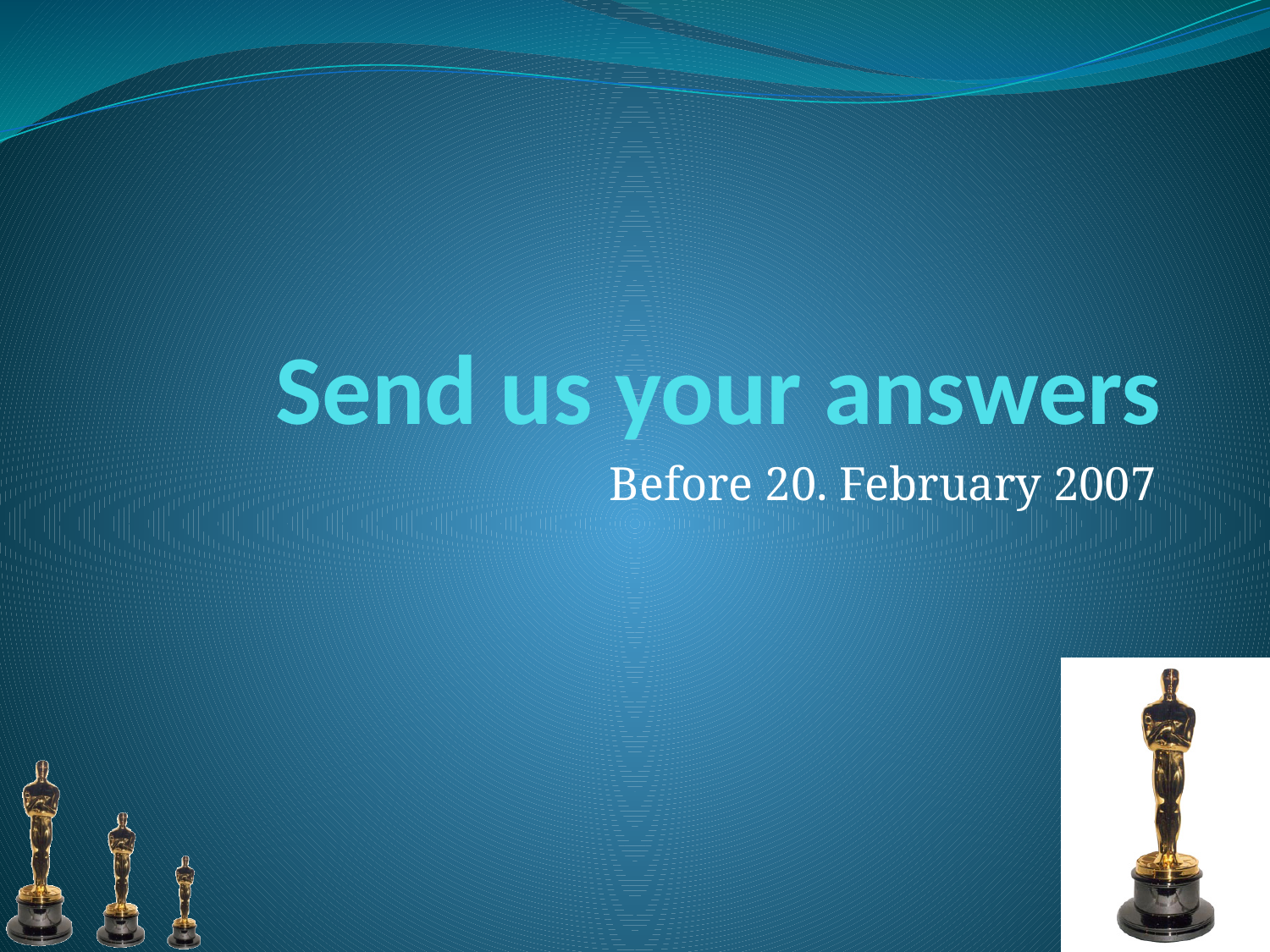

# Send us your answers
Before 20. February 2007